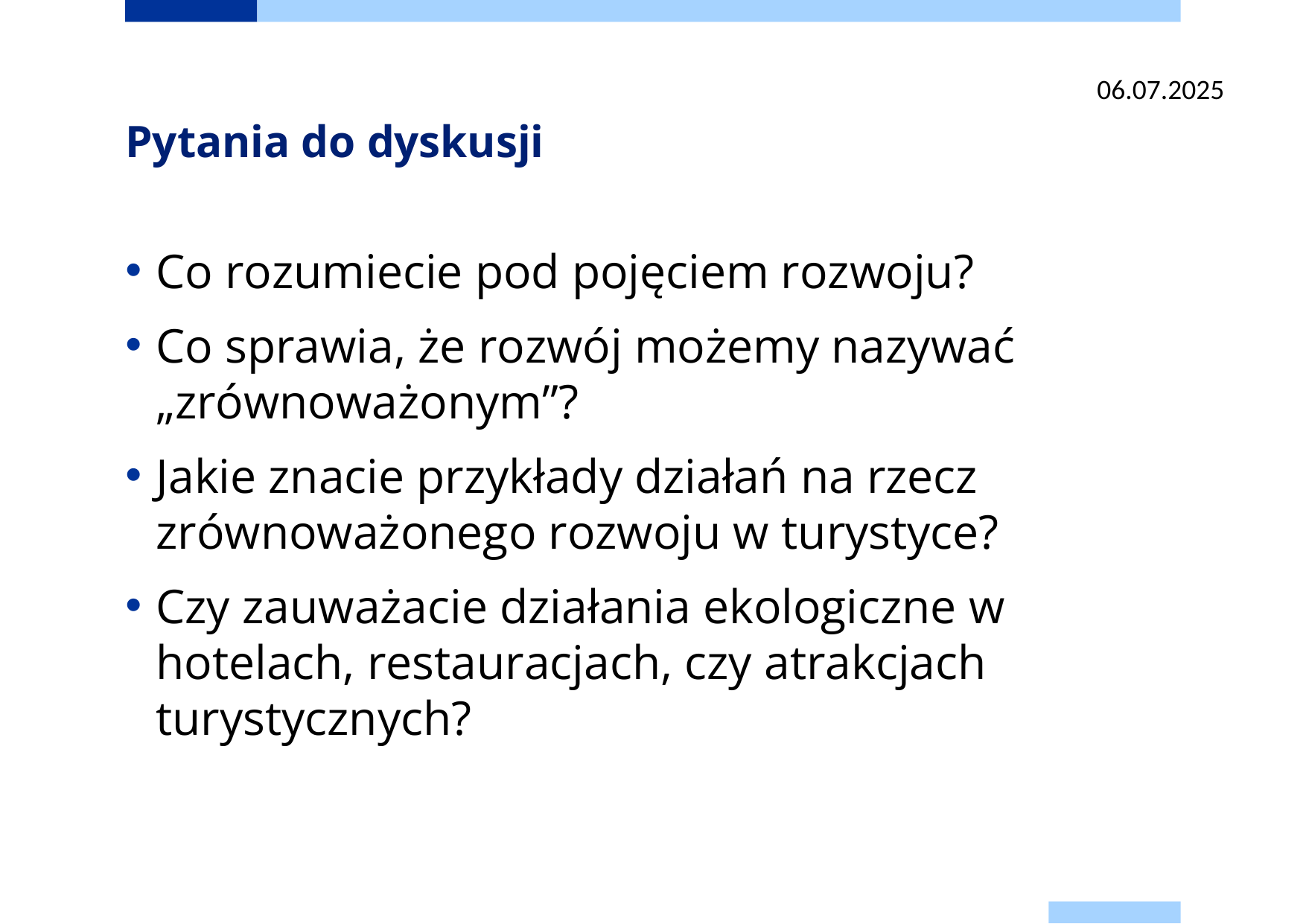

06.07.2025
# Pytania do dyskusji
Co rozumiecie pod pojęciem rozwoju?
Co sprawia, że rozwój możemy nazywać „zrównoważonym”?
Jakie znacie przykłady działań na rzecz zrównoważonego rozwoju w turystyce?
Czy zauważacie działania ekologiczne w hotelach, restauracjach, czy atrakcjach turystycznych?